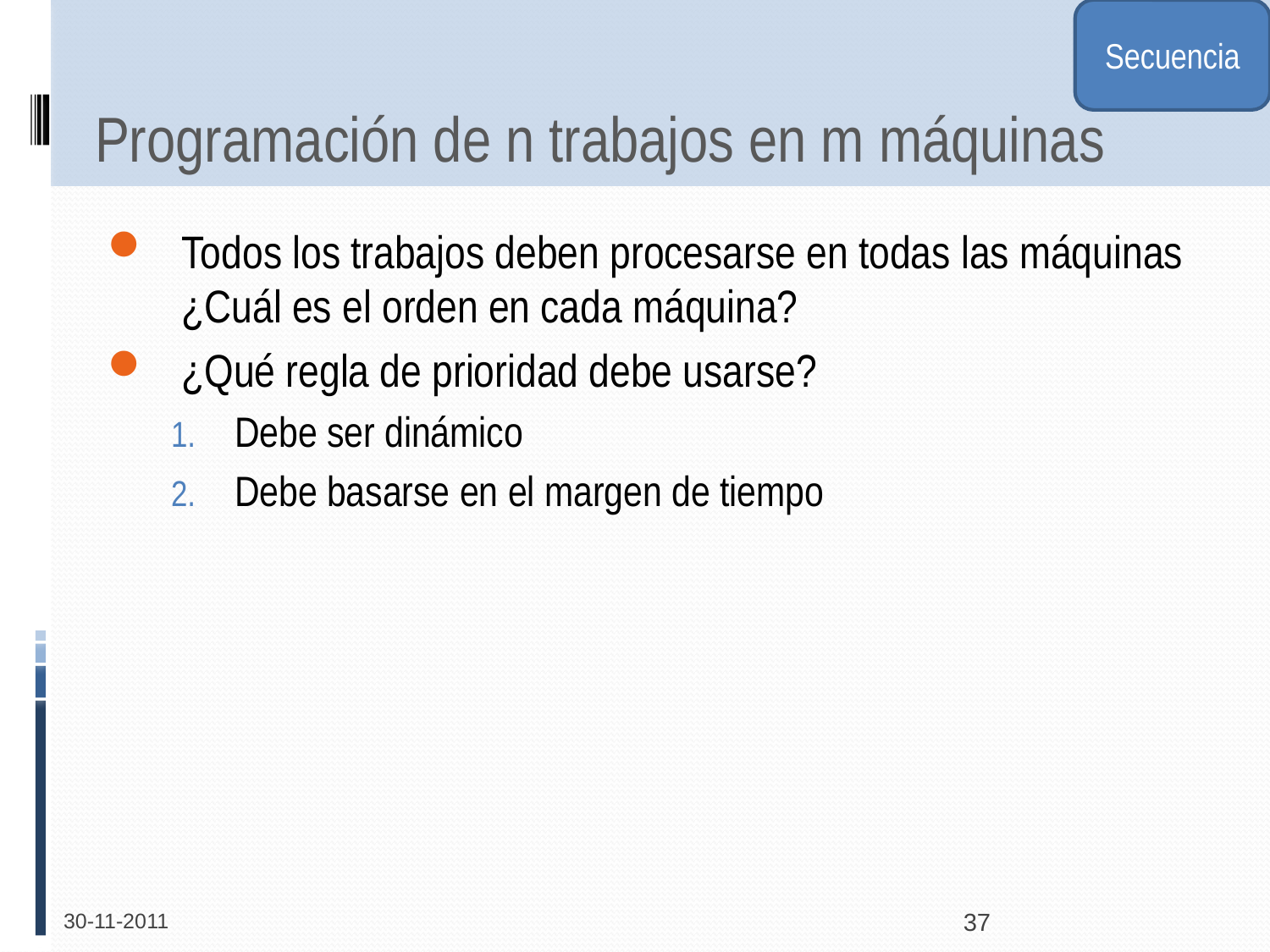

Secuencia
# Programación de n trabajos en m máquinas
Todos los trabajos deben procesarse en todas las máquinas ¿Cuál es el orden en cada máquina?
¿Qué regla de prioridad debe usarse?
Debe ser dinámico
Debe basarse en el margen de tiempo

30-11-2011
37